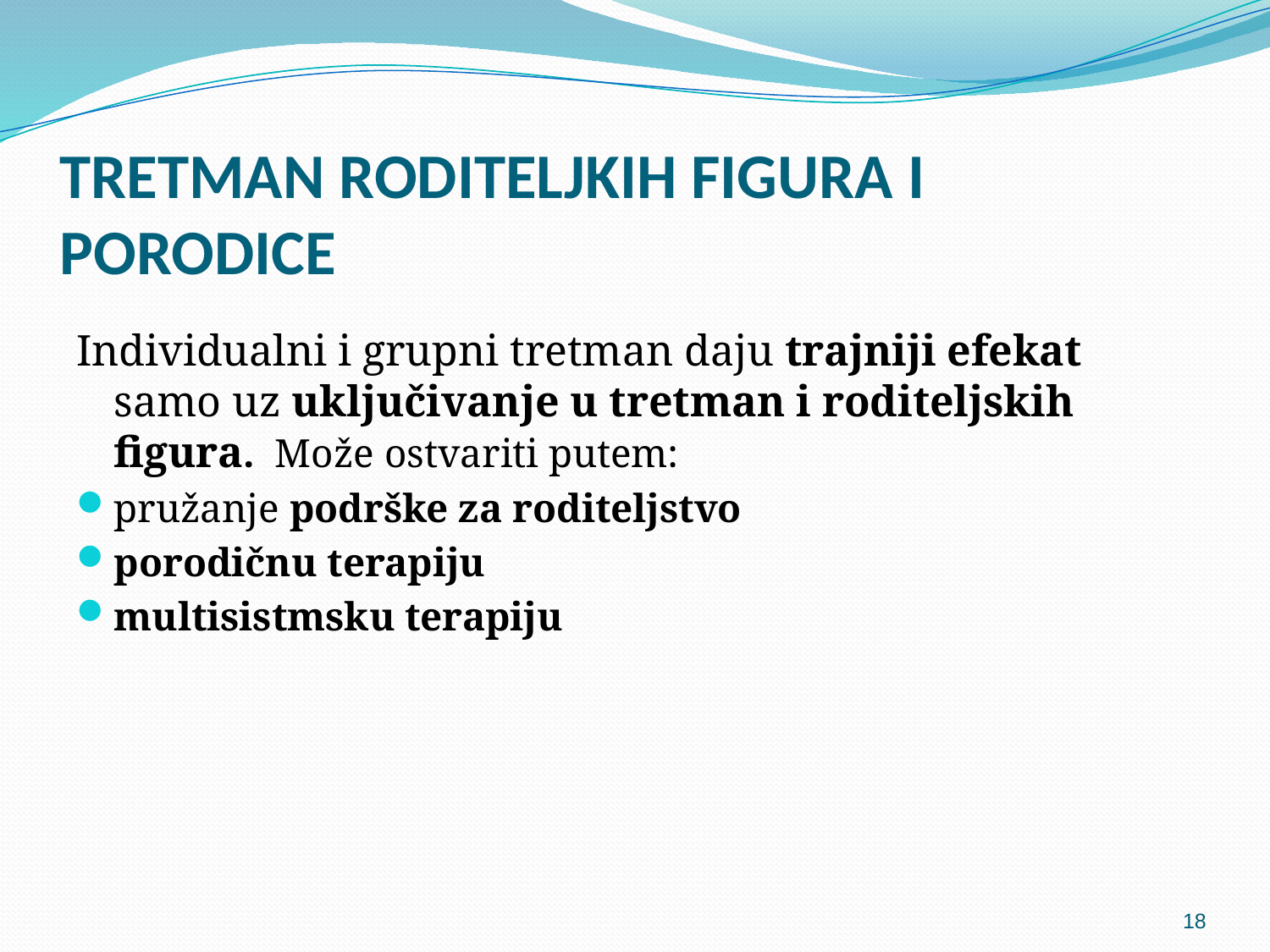

# TRETMAN RODITELJKIH FIGURA I PORODICE
Individualni i grupni tretman daju trajniji efekat samo uz uključivanje u tretman i roditeljskih figura.  Može ostvariti putem:
pružanje podrške za roditeljstvo
porodičnu terapiju
multisistmsku terapiju

18